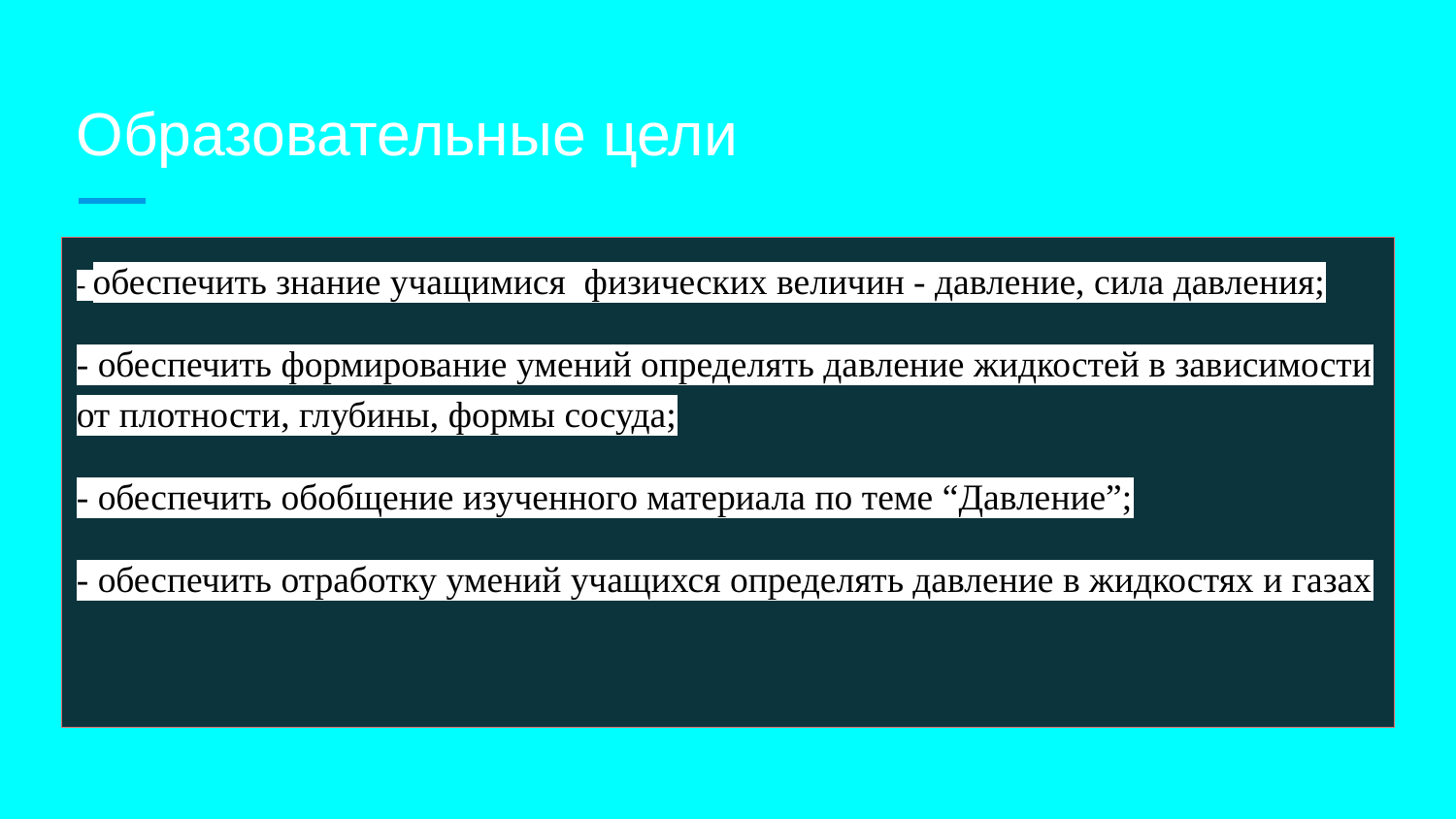

# Образовательные цели
- обеспечить знание учащимися  физических величин - давление, сила давления;
- обеспечить формирование умений определять давление жидкостей в зависимости от плотности, глубины, формы сосуда;
- обеспечить обобщение изученного материала по теме “Давление”;
- обеспечить отработку умений учащихся определять давление в жидкостях и газах